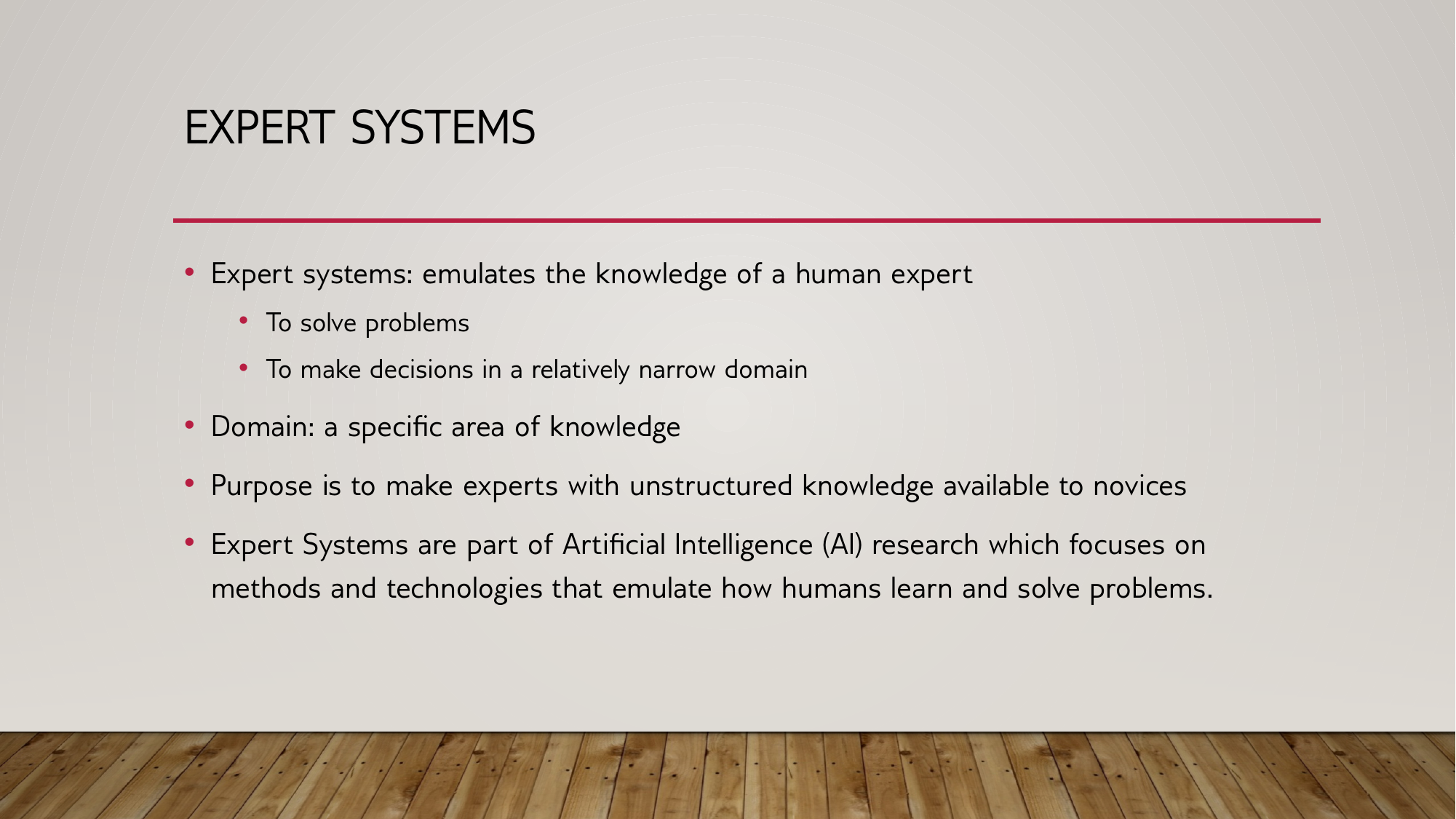

# Expert systems
Expert systems: emulates the knowledge of a human expert
To solve problems
To make decisions in a relatively narrow domain
Domain: a specific area of knowledge
Purpose is to make experts with unstructured knowledge available to novices
Expert Systems are part of Artificial Intelligence (AI) research which focuses on methods and technologies that emulate how humans learn and solve problems.